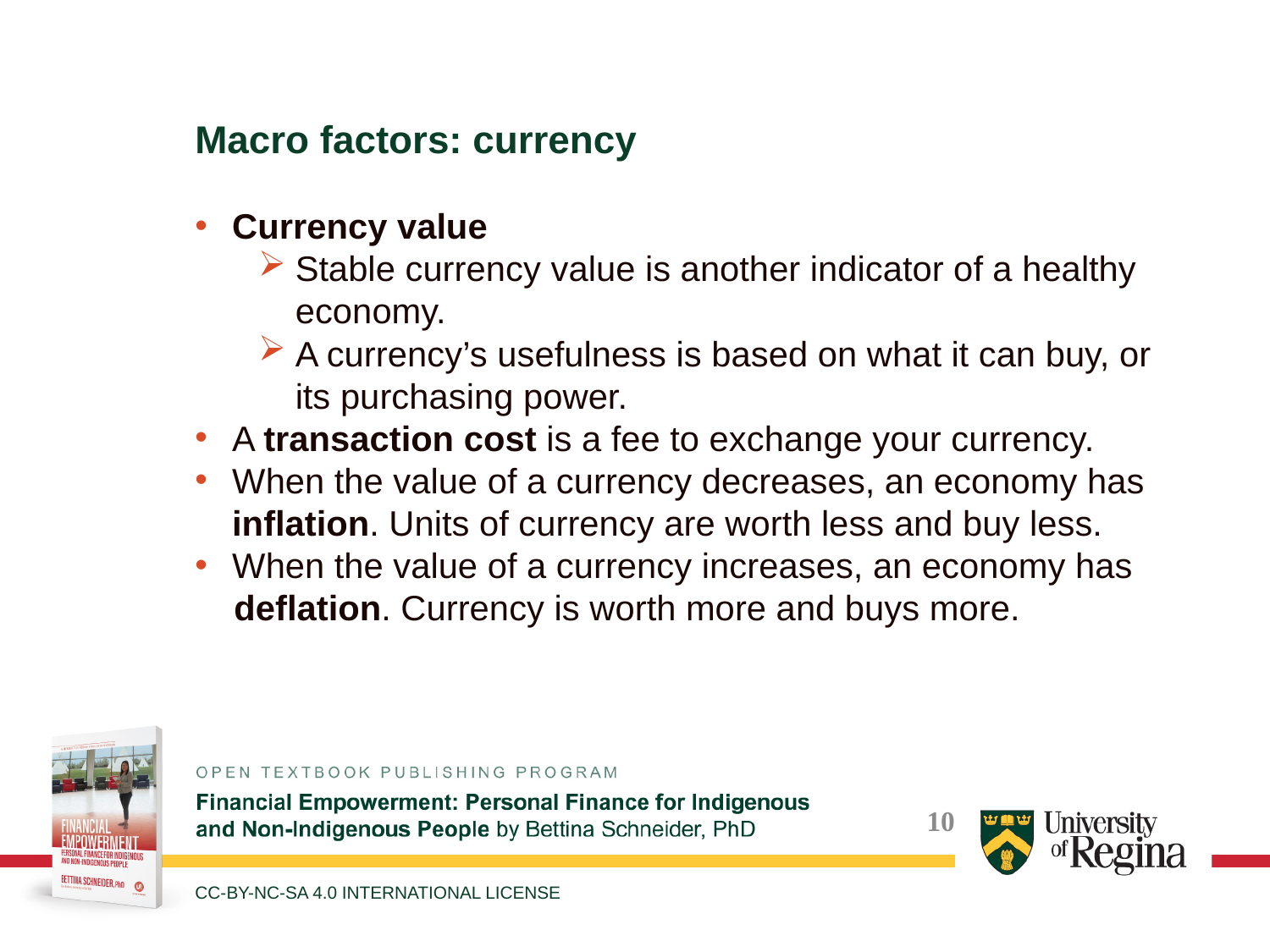

Macro factors: currency
Currency value
Stable currency value is another indicator of a healthy economy.
A currency’s usefulness is based on what it can buy, or its purchasing power.
A transaction cost is a fee to exchange your currency.
When the value of a currency decreases, an economy has inflation. Units of currency are worth less and buy less.
When the value of a currency increases, an economy has
    deflation. Currency is worth more and buys more.
CC-BY-NC-SA 4.0 INTERNATIONAL LICENSE